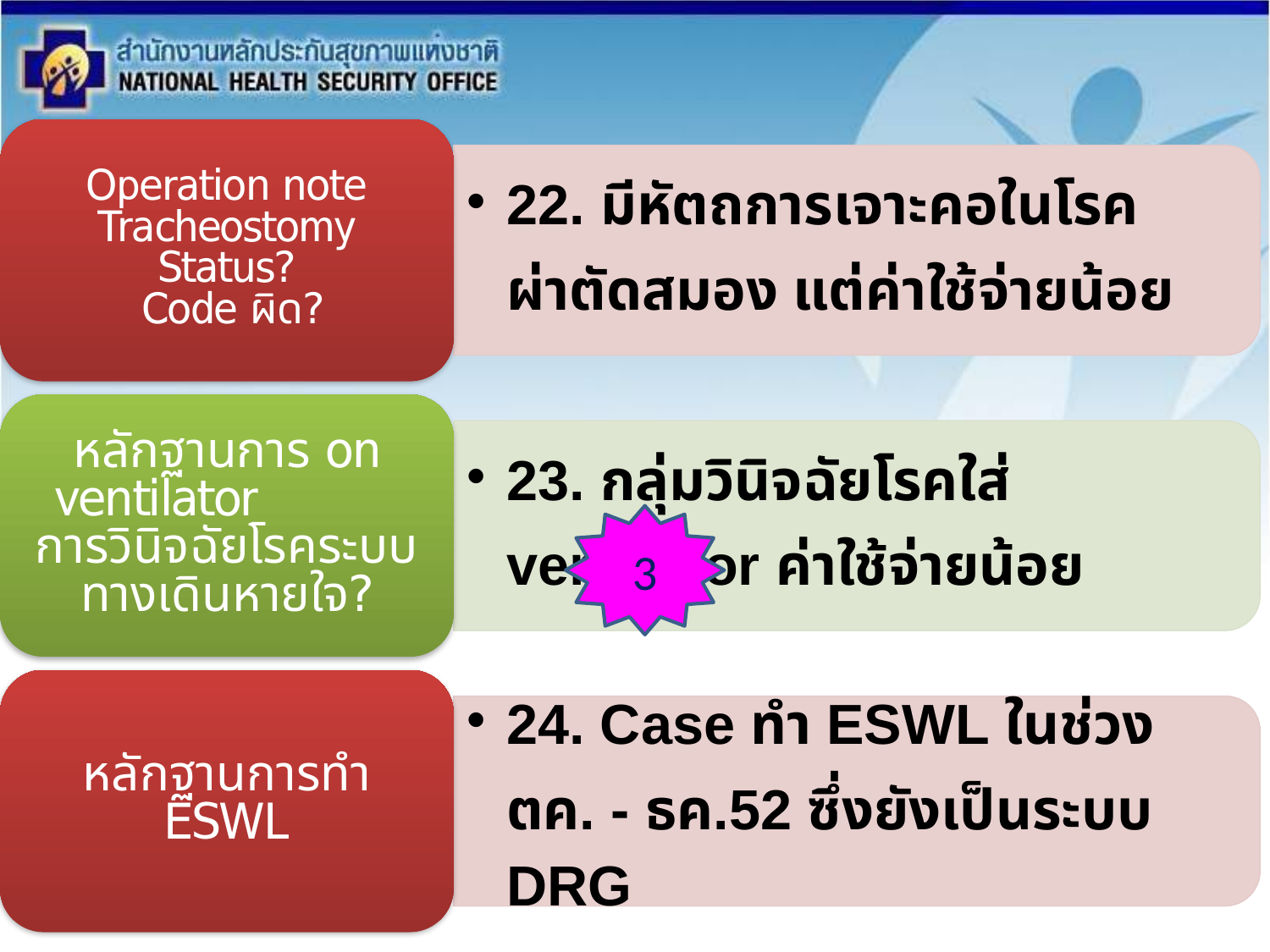

Operation note
Tracheostomy Status?
 Code ผิด?
หลักฐานการทำ ESWL
3